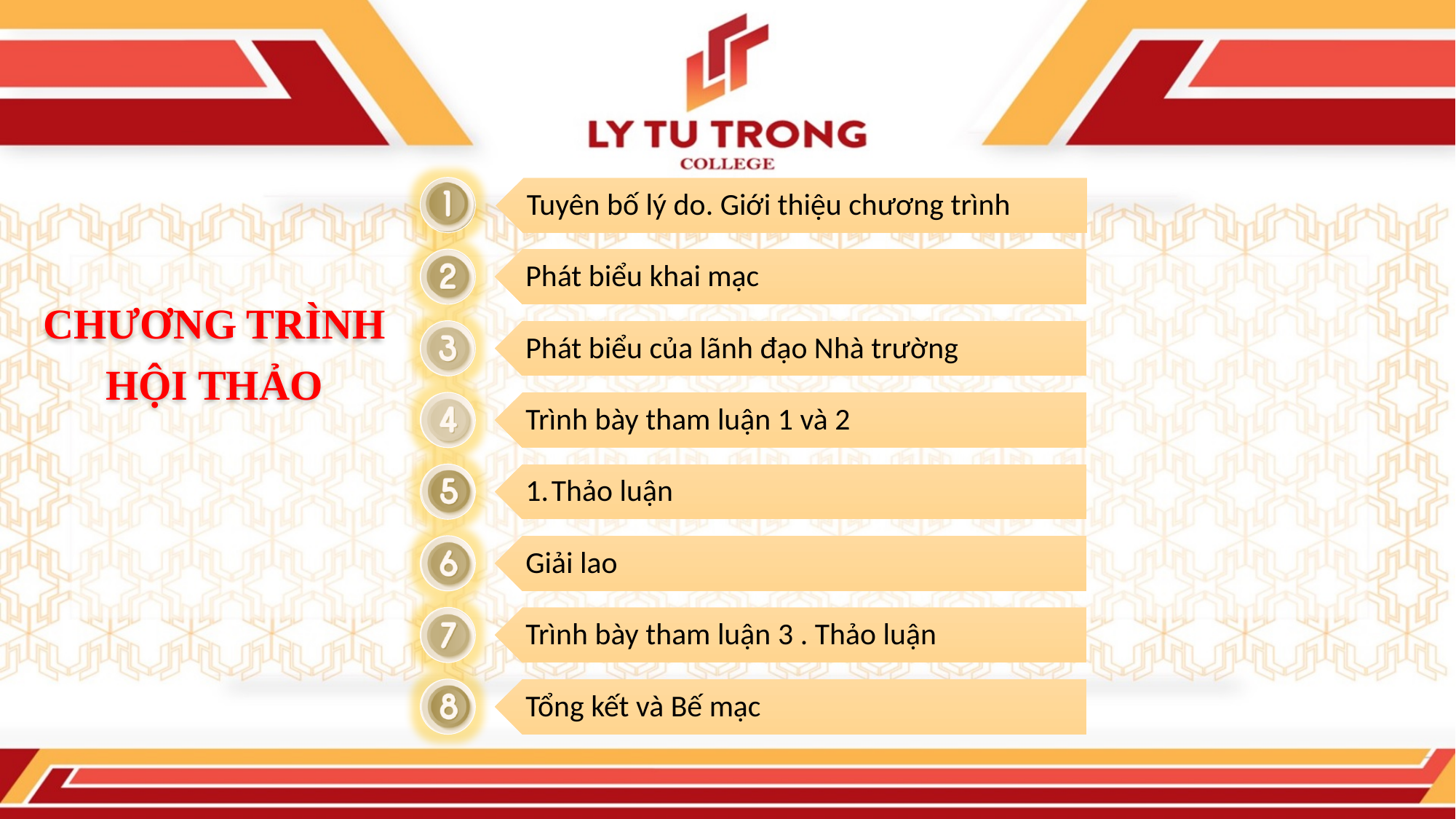

Tuyên bố lý do. Giới thiệu chương trình
Phát biểu khai mạc
Phát biểu của lãnh đạo Nhà trường
Trình bày tham luận 1 và 2
Thảo luận
Giải lao
Trình bày tham luận 3 . Thảo luận
Tổng kết và Bế mạc
CHƯƠNG TRÌNH HỘI THẢO